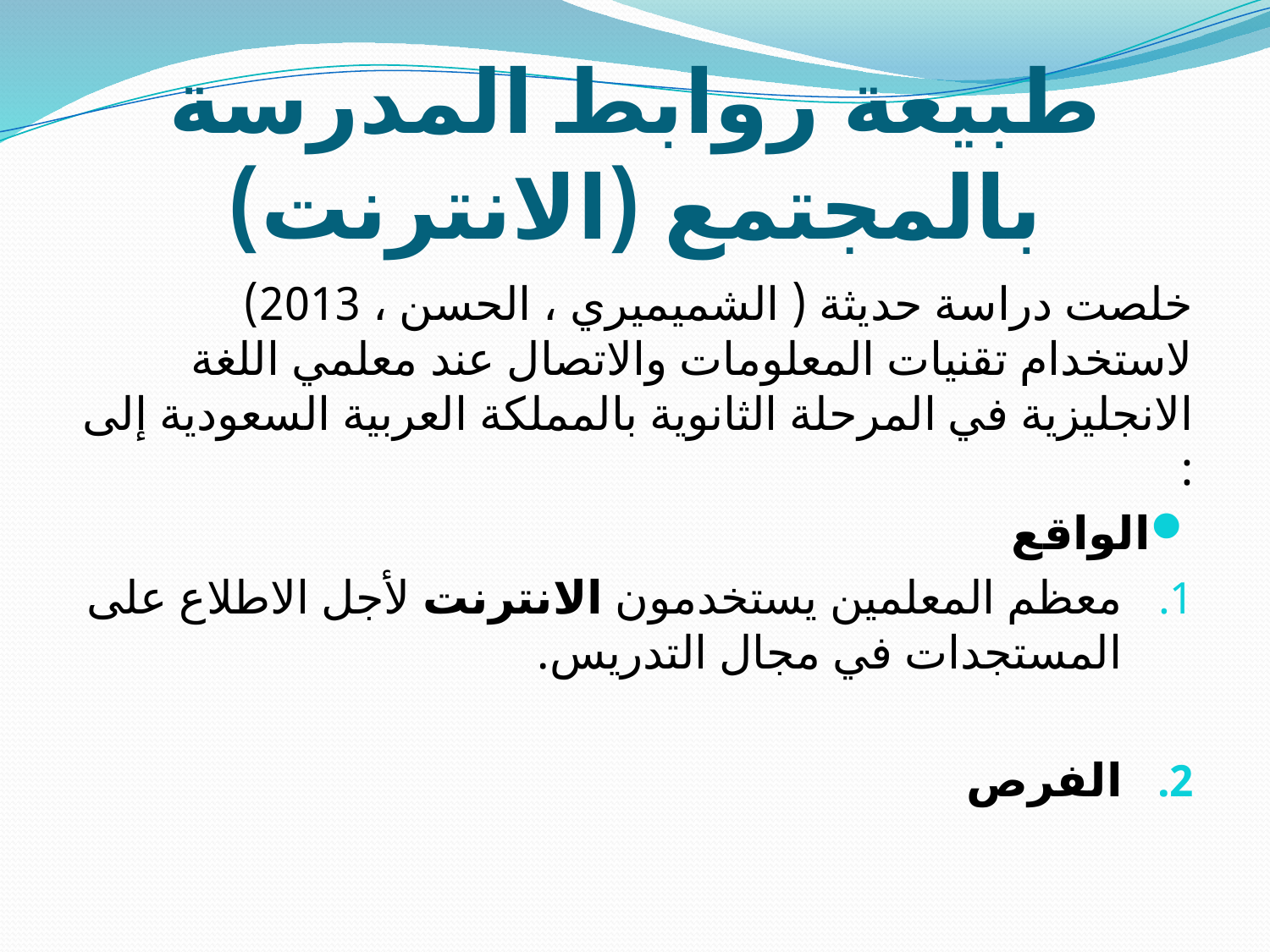

# طبيعة روابط المدرسة بالمجتمع (الانترنت)
خلصت دراسة حديثة ( الشميميري ، الحسن ، 2013) لاستخدام تقنيات المعلومات والاتصال عند معلمي اللغة الانجليزية في المرحلة الثانوية بالمملكة العربية السعودية إلى :
الواقع
معظم المعلمين يستخدمون الانترنت لأجل الاطلاع على المستجدات في مجال التدريس.

الفرص